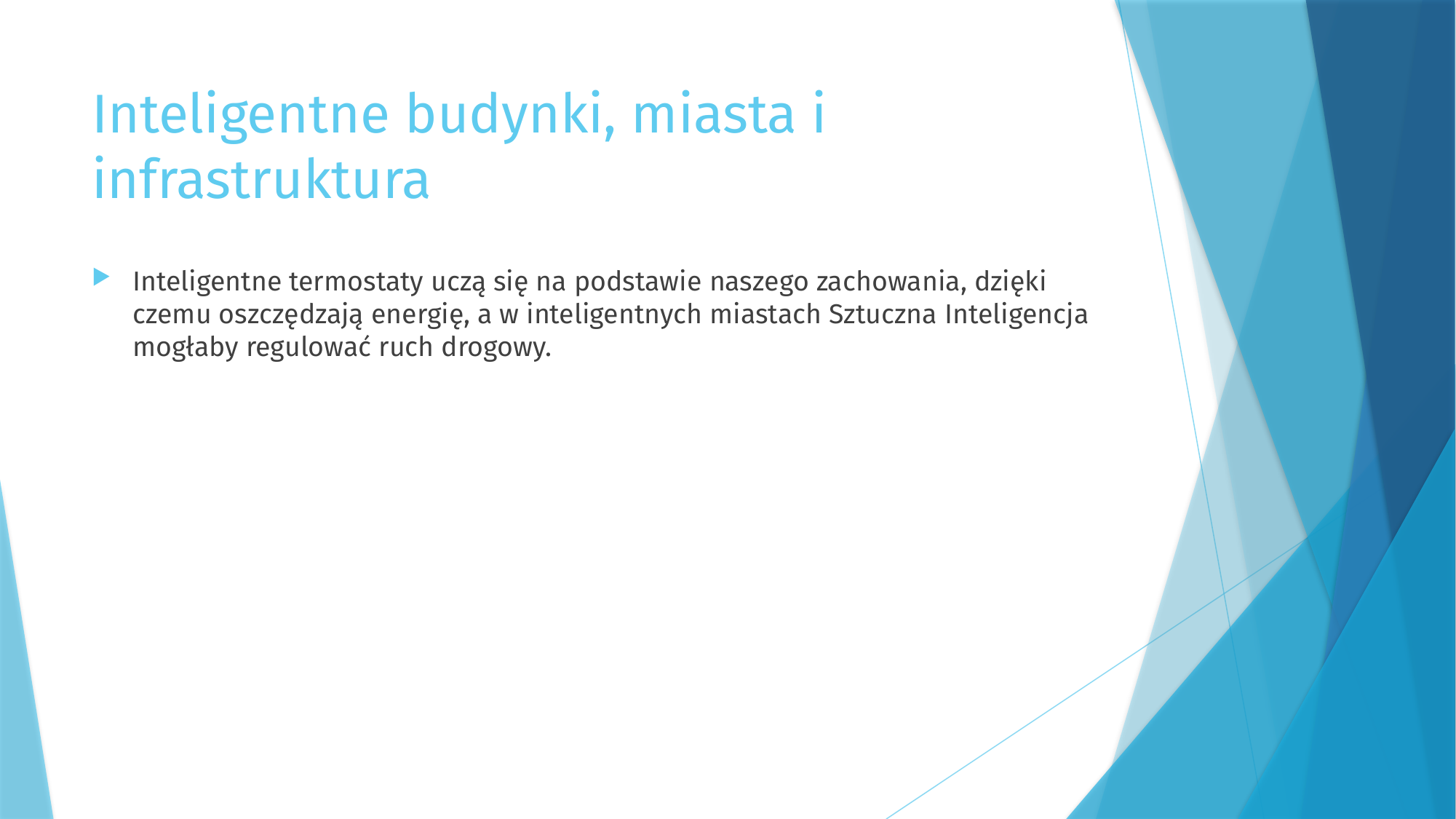

# Inteligentne budynki, miasta i infrastruktura
Inteligentne termostaty uczą się na podstawie naszego zachowania, dzięki czemu oszczędzają energię, a w inteligentnych miastach Sztuczna Inteligencja mogłaby regulować ruch drogowy.